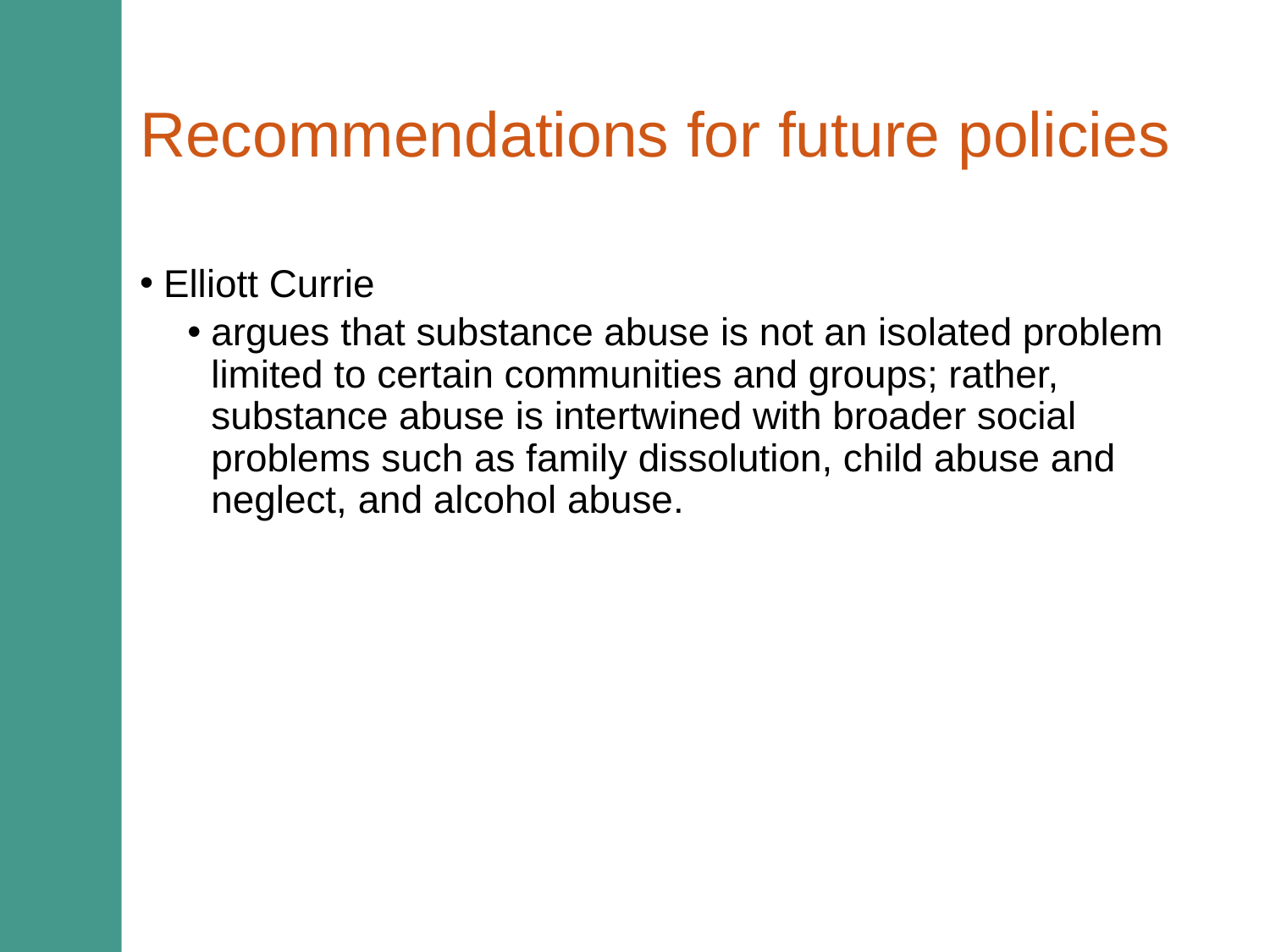

# Recommendations for future policies
Elliott Currie
argues that substance abuse is not an isolated problem limited to certain communities and groups; rather, substance abuse is intertwined with broader social problems such as family dissolution, child abuse and neglect, and alcohol abuse.